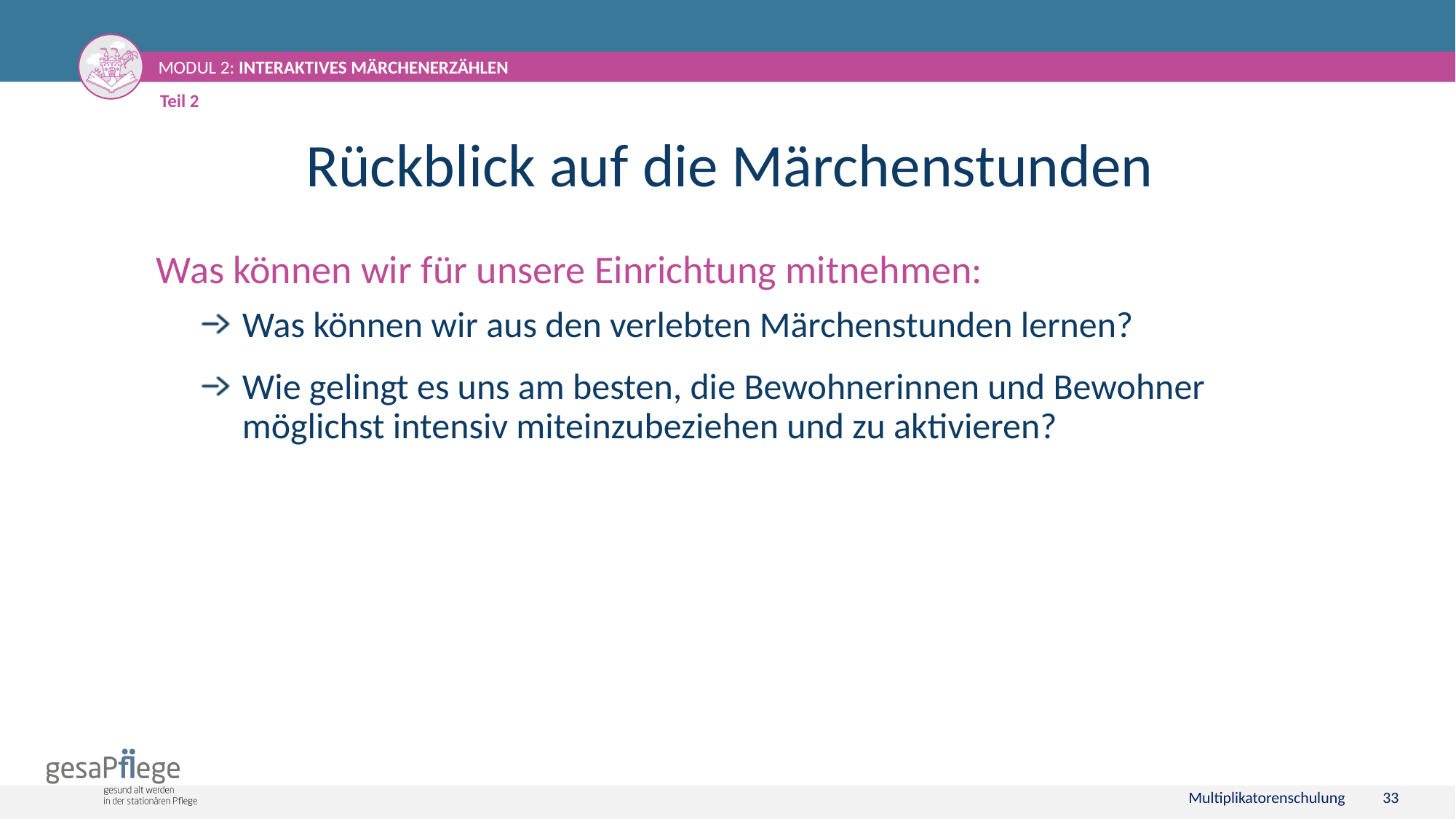

Teil 2
# Rückblick auf die Märchenstunden
Was können wir für unsere Einrichtung mitnehmen:
Was können wir aus den verlebten Märchenstunden lernen?
Wie gelingt es uns am besten, die Bewohnerinnen und Bewohner möglichst intensiv miteinzubeziehen und zu aktivieren?
Multiplikatorenschulung
33